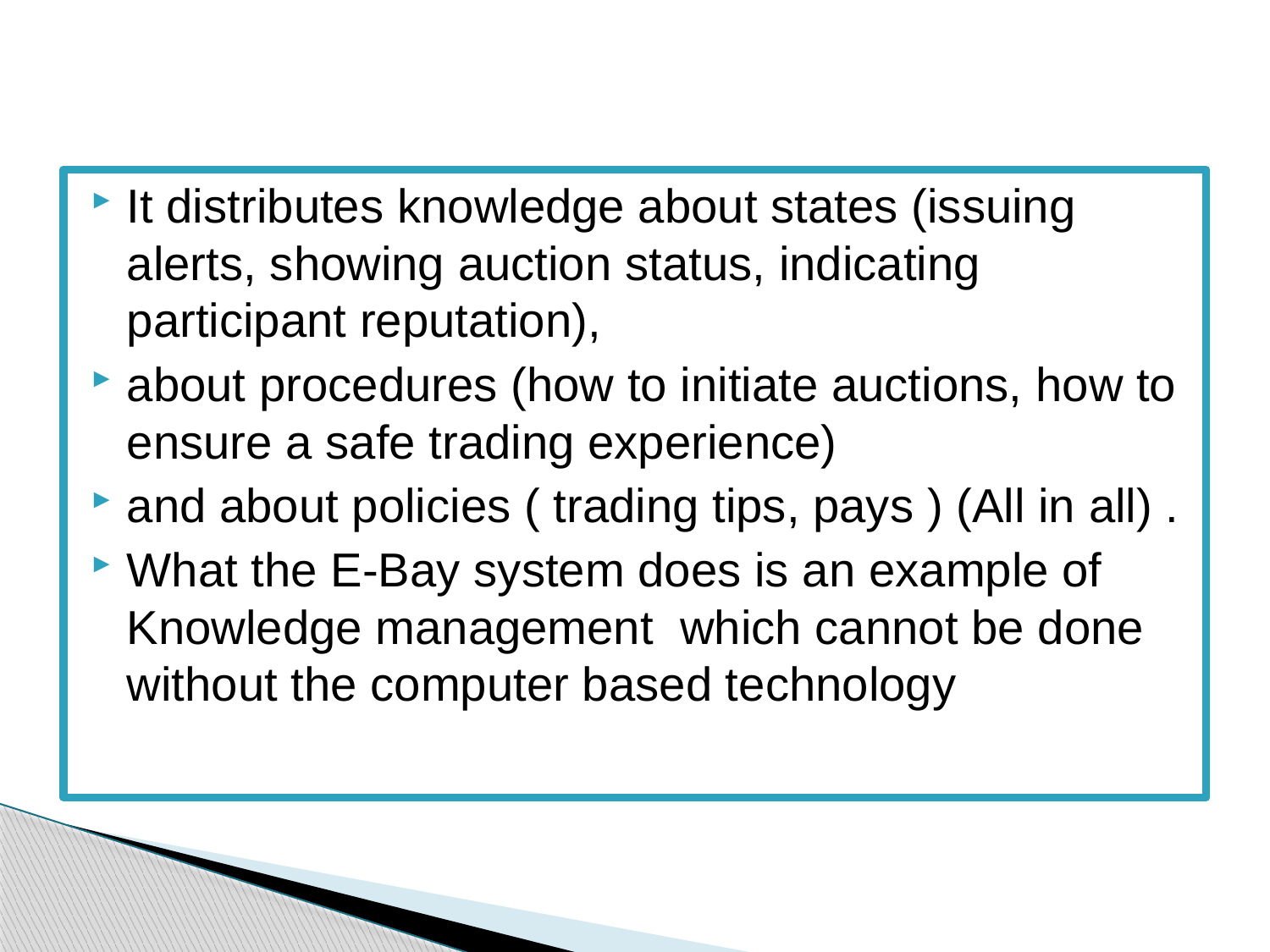

It distributes knowledge about states (issuing alerts, showing auction status, indicating participant reputation),
about procedures (how to initiate auctions, how to ensure a safe trading experience)
and about policies ( trading tips, pays ) (All in all) .
What the E-Bay system does is an example of Knowledge management  which cannot be done without the computer based technology